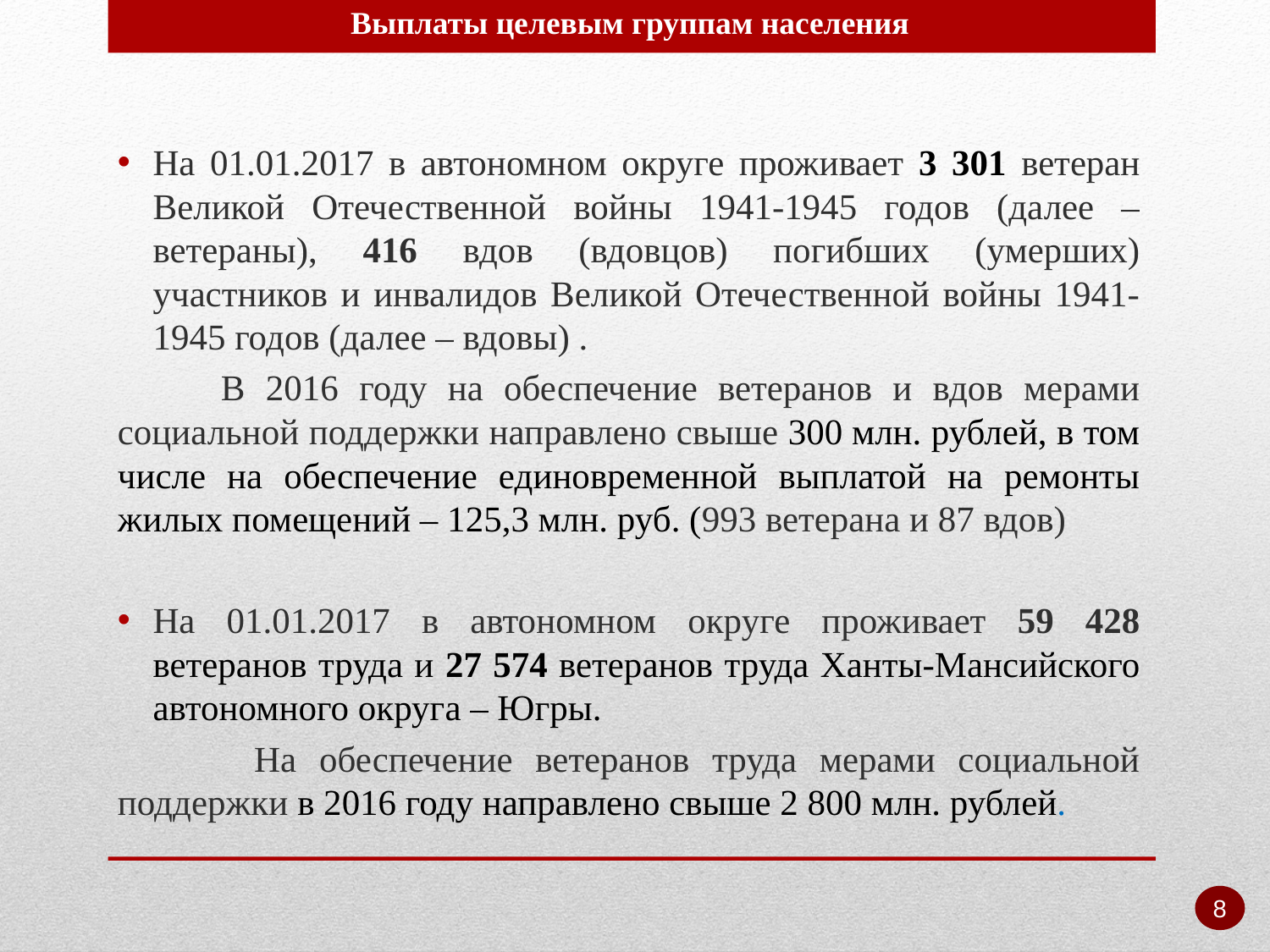

# Выплаты целевым группам населения
На 01.01.2017 в автономном округе проживает 3 301 ветеран Великой Отечественной войны 1941-1945 годов (далее – ветераны), 416 вдов (вдовцов) погибших (умерших) участников и инвалидов Великой Отечественной войны 1941-1945 годов (далее – вдовы) .
     В 2016 году на обеспечение ветеранов и вдов мерами социальной поддержки направлено свыше 300 млн. рублей, в том числе на обеспечение единовременной выплатой на ремонты жилых помещений – 125,3 млн. руб. (993 ветерана и 87 вдов)

На 01.01.2017 в автономном округе проживает 59 428 ветеранов труда и 27 574 ветеранов труда Ханты-Мансийского автономного округа – Югры.
      На обеспечение ветеранов труда мерами социальной поддержки в 2016 году направлено свыше 2 800 млн. рублей.
8